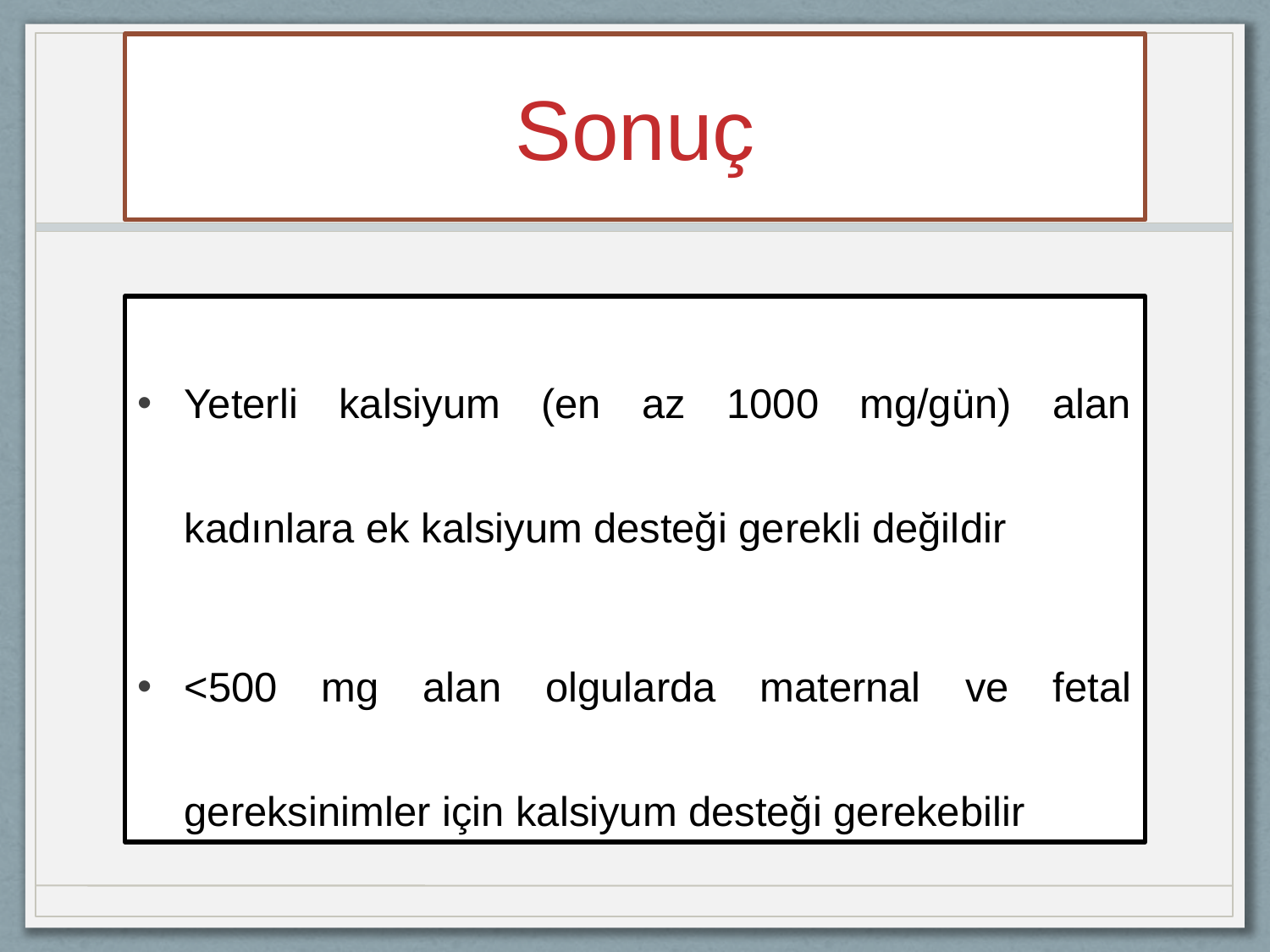

# Sonuç
Yeterli kalsiyum (en az 1000 mg/gün) alan kadınlara ek kalsiyum desteği gerekli değildir
<500 mg alan olgularda maternal ve fetal gereksinimler için kalsiyum desteği gerekebilir